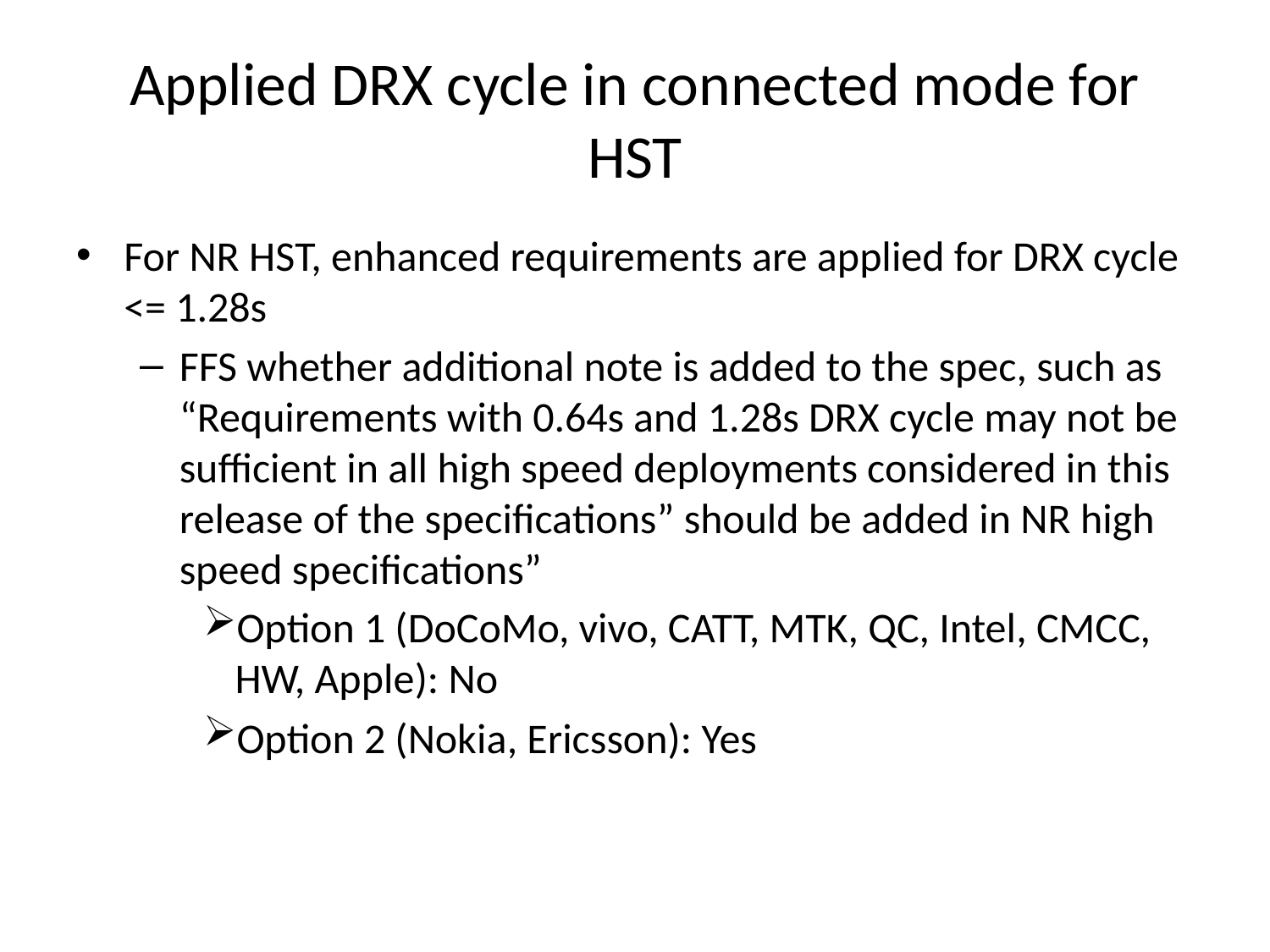

# Applied DRX cycle in connected mode for HST
For NR HST, enhanced requirements are applied for DRX cycle <= 1.28s
FFS whether additional note is added to the spec, such as “Requirements with 0.64s and 1.28s DRX cycle may not be sufficient in all high speed deployments considered in this release of the specifications” should be added in NR high speed specifications”
Option 1 (DoCoMo, vivo, CATT, MTK, QC, Intel, CMCC, HW, Apple): No
Option 2 (Nokia, Ericsson): Yes